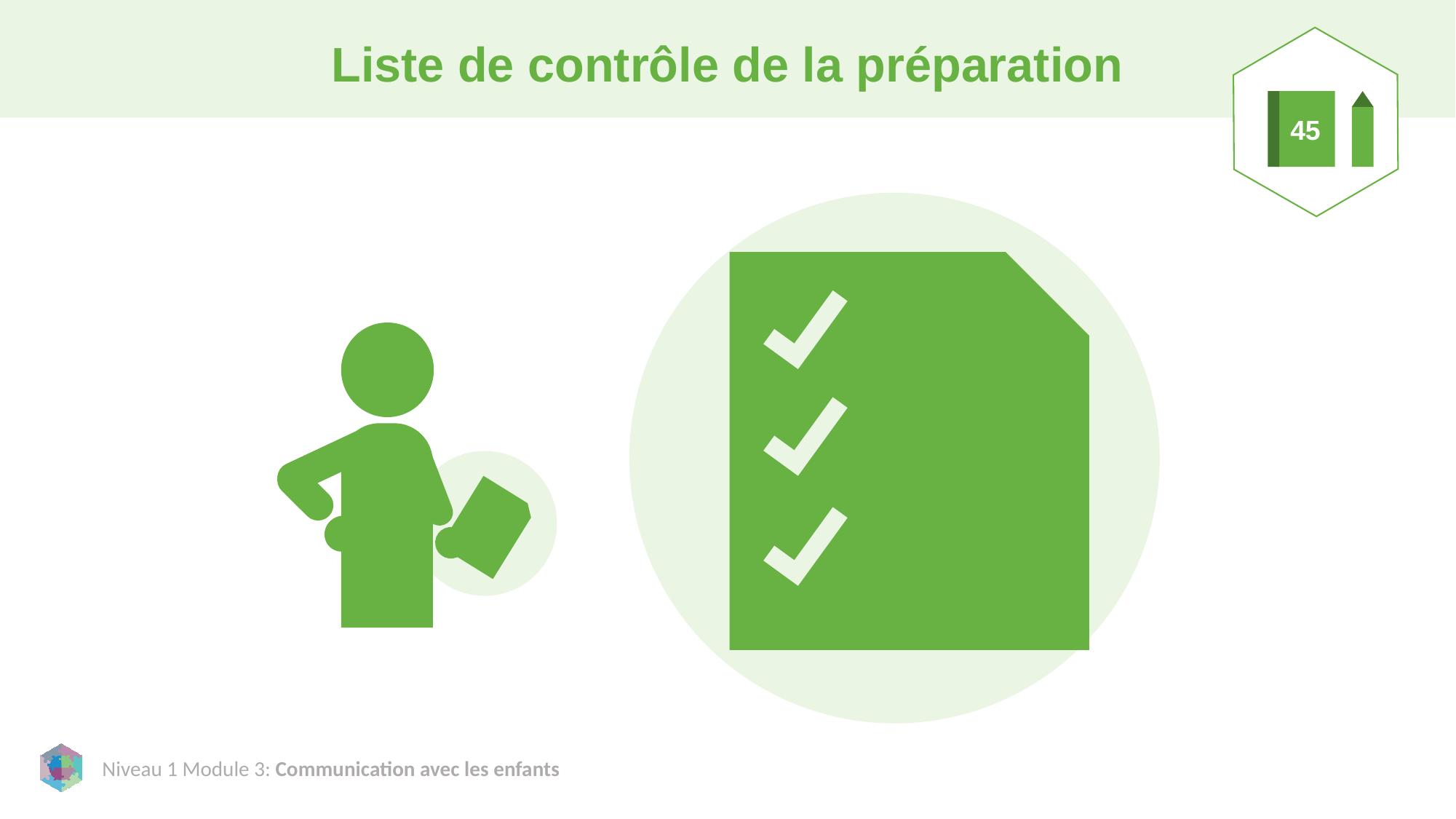

# Liste de contrôle de la préparation

45